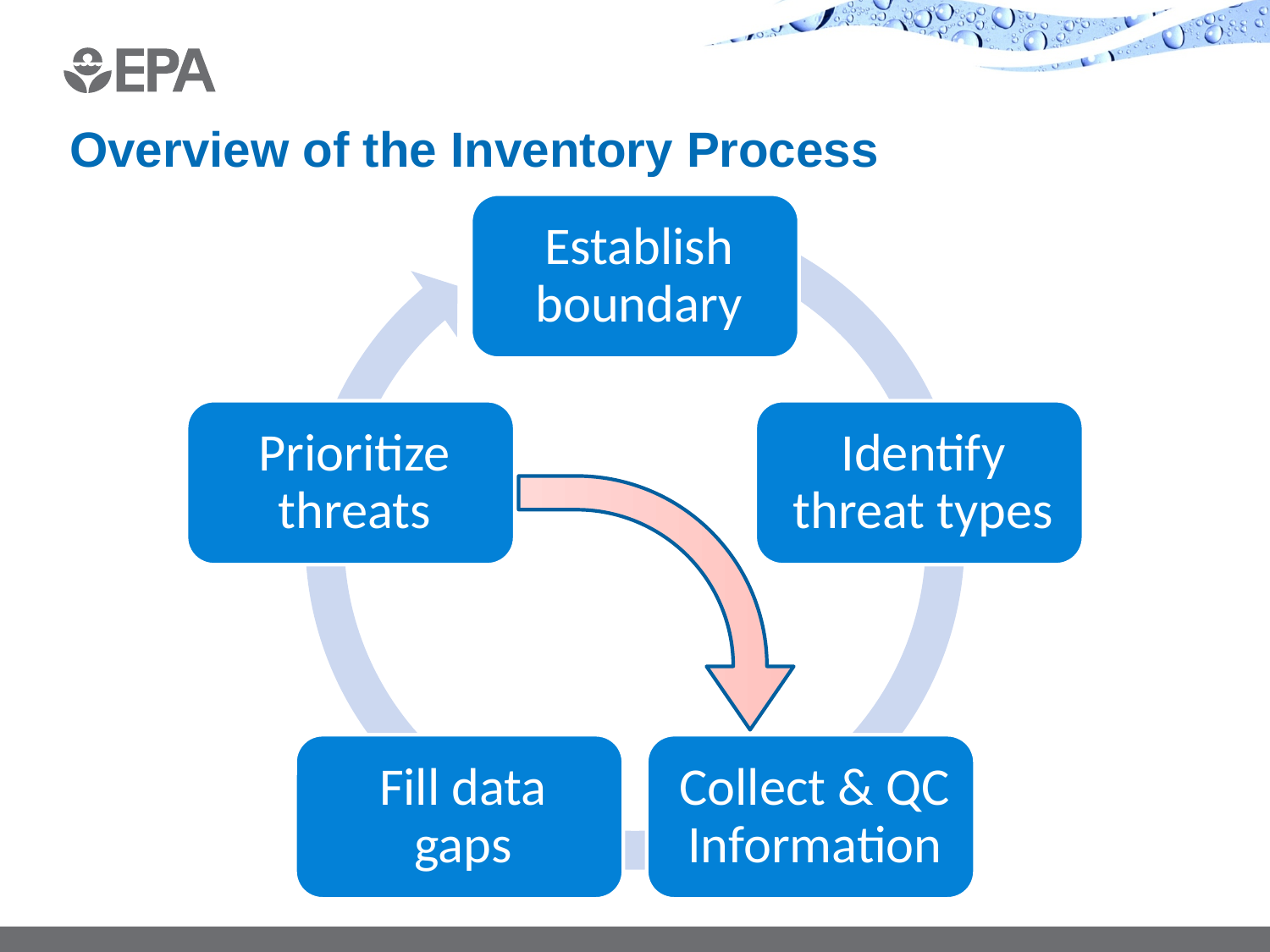

Overview of the Inventory Process
Establish boundary
Identify threat types
Collect & QC Information
Fill data gaps
Prioritize threats